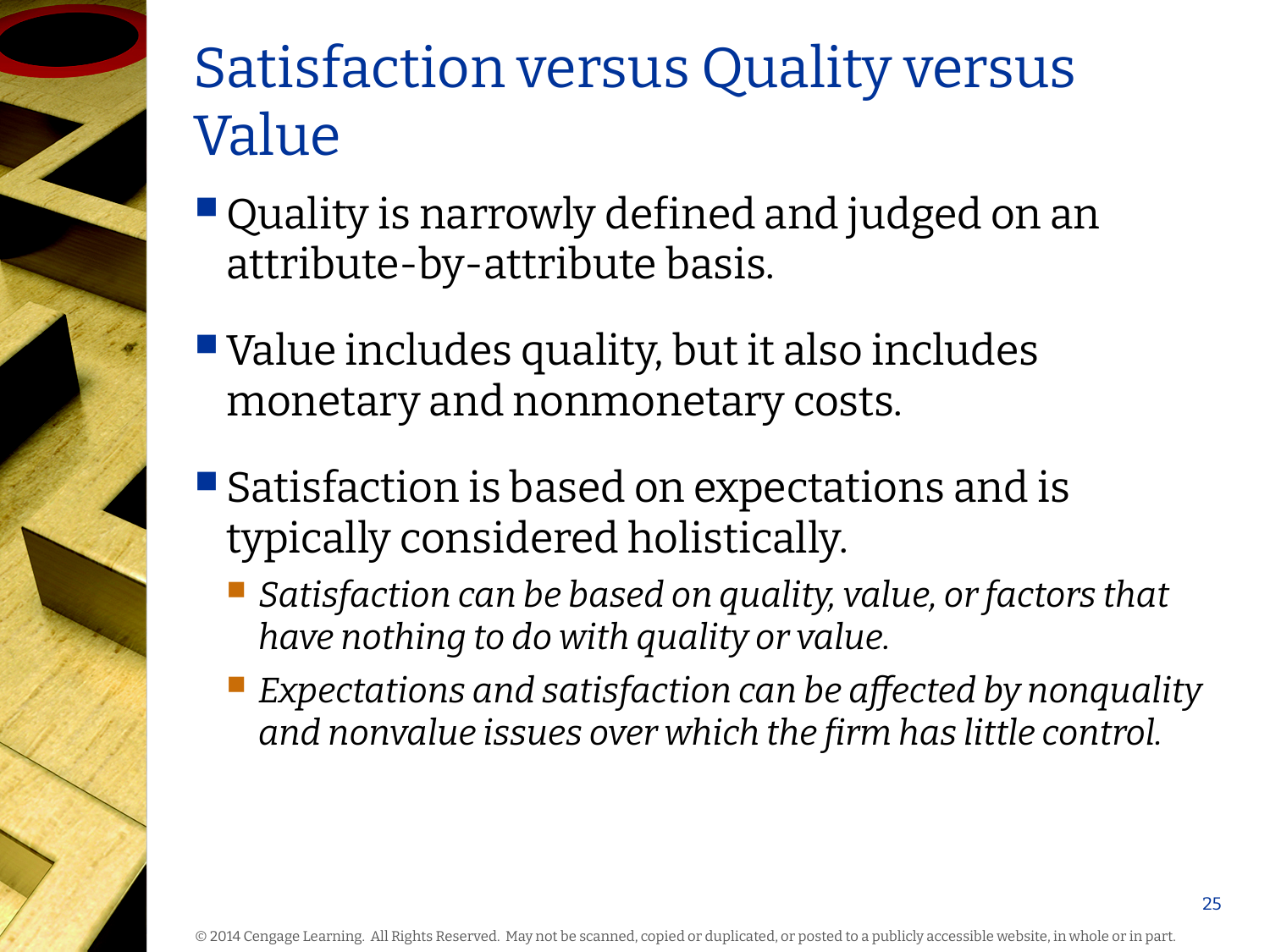

# Satisfaction versus Quality versus Value
Quality is narrowly defined and judged on an attribute-by-attribute basis.
Value includes quality, but it also includes monetary and nonmonetary costs.
Satisfaction is based on expectations and is typically considered holistically.
Satisfaction can be based on quality, value, or factors that have nothing to do with quality or value.
Expectations and satisfaction can be affected by nonquality and nonvalue issues over which the firm has little control.
25